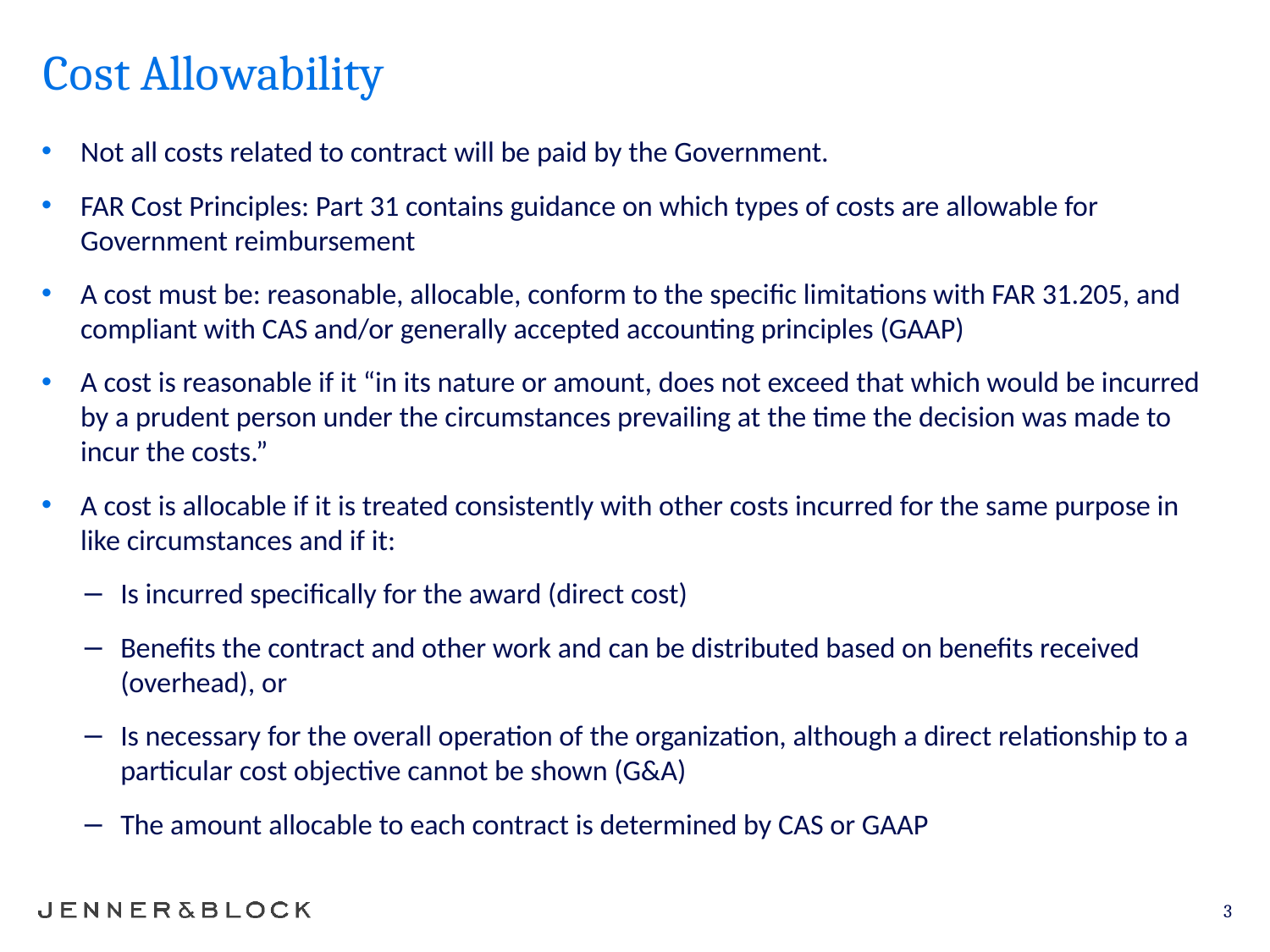

# Cost Allowability
Not all costs related to contract will be paid by the Government.
FAR Cost Principles: Part 31 contains guidance on which types of costs are allowable for Government reimbursement
A cost must be: reasonable, allocable, conform to the specific limitations with FAR 31.205, and compliant with CAS and/or generally accepted accounting principles (GAAP)
A cost is reasonable if it “in its nature or amount, does not exceed that which would be incurred by a prudent person under the circumstances prevailing at the time the decision was made to incur the costs.”
A cost is allocable if it is treated consistently with other costs incurred for the same purpose in like circumstances and if it:
Is incurred specifically for the award (direct cost)
Benefits the contract and other work and can be distributed based on benefits received (overhead), or
Is necessary for the overall operation of the organization, although a direct relationship to a particular cost objective cannot be shown (G&A)
The amount allocable to each contract is determined by CAS or GAAP